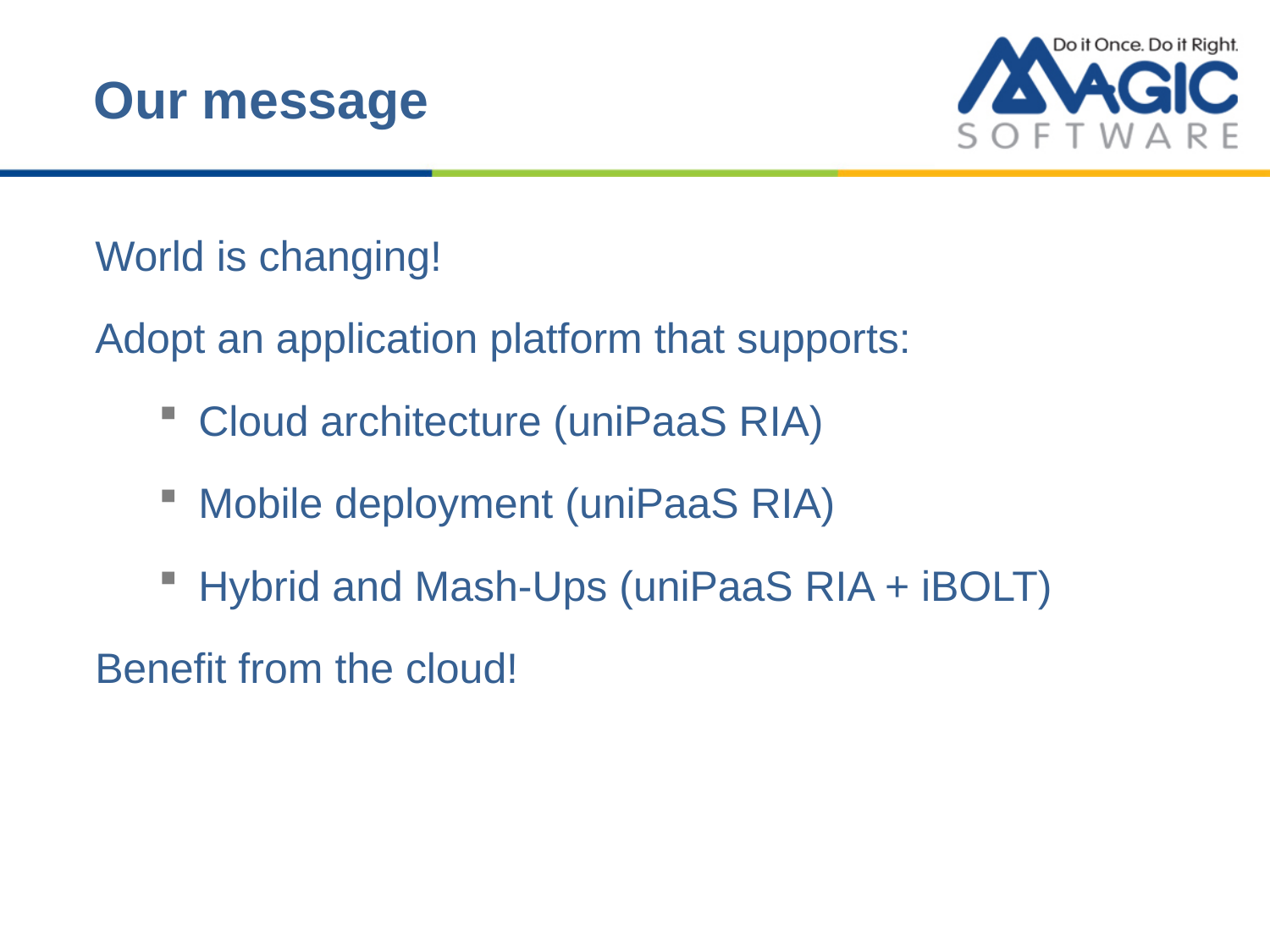

# Our message
World is changing!
Adopt an application platform that supports:
Cloud architecture (uniPaaS RIA)
Mobile deployment (uniPaaS RIA)
Hybrid and Mash-Ups (uniPaaS RIA + iBOLT)
Benefit from the cloud!